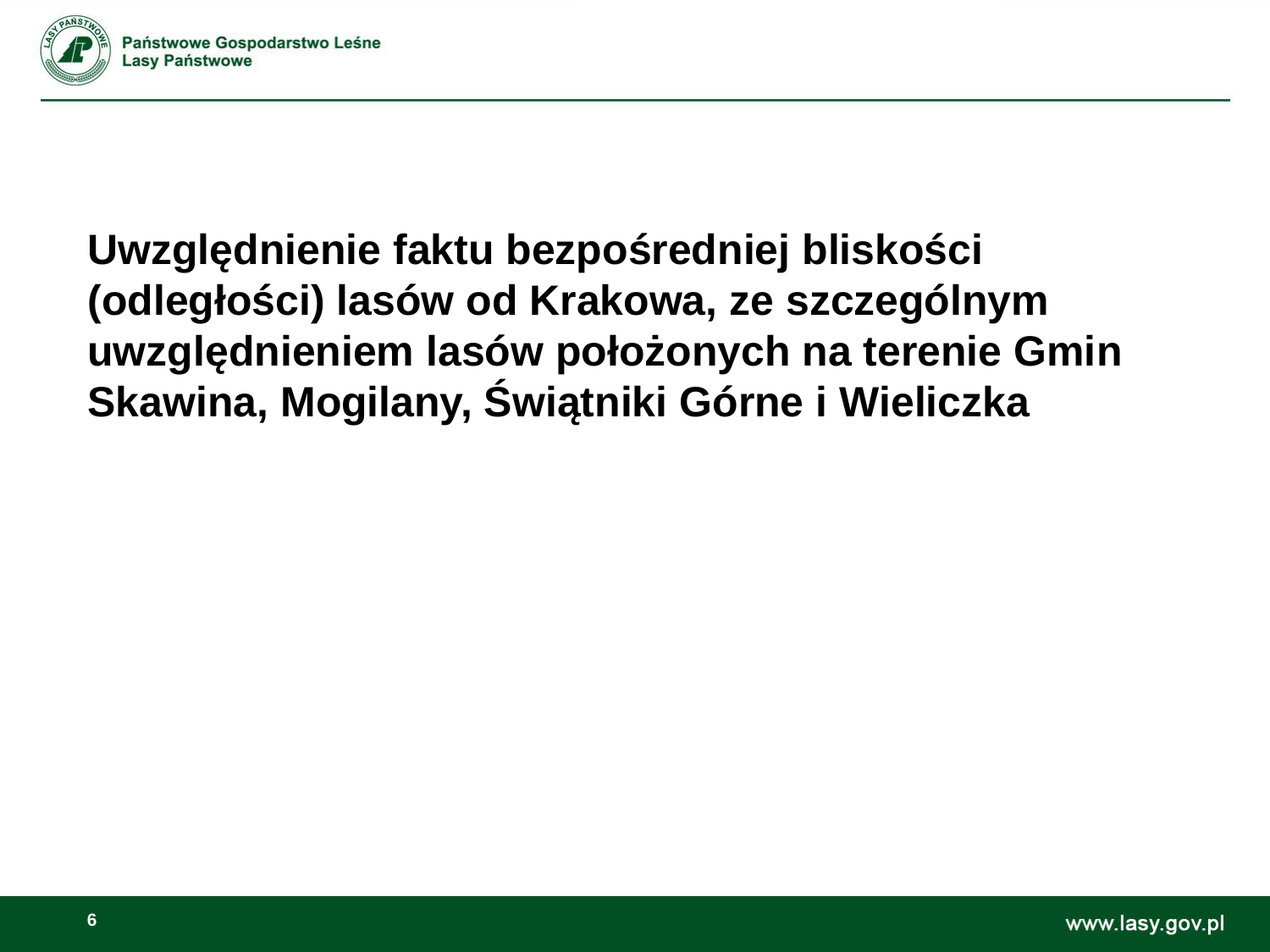

Uwzględnienie faktu bezpośredniej bliskości (odległości) lasów od Krakowa, ze szczególnym uwzględnieniem lasów położonych na terenie Gmin Skawina, Mogilany, Świątniki Górne i Wieliczka